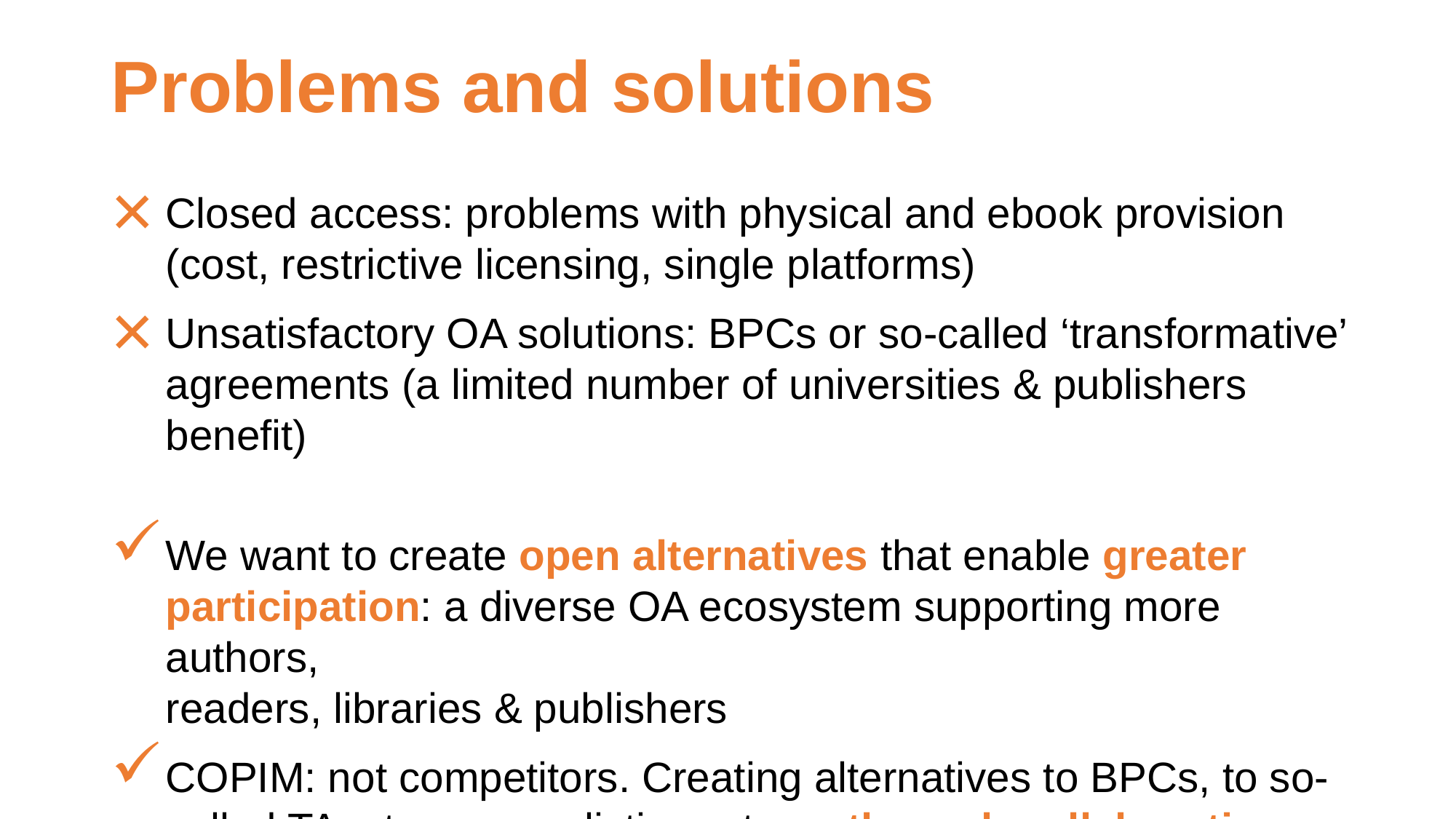

Problems and solutions
Closed access: problems with physical and ebook provision
(cost, restrictive licensing, single platforms)
Unsatisfactory OA solutions: BPCs or so-called ‘transformative’ agreements (a limited number of universities & publishers benefit)
We want to create open alternatives that enable greater participation: a diverse OA ecosystem supporting more authors,
readers, libraries & publishers
COPIM: not competitors. Creating alternatives to BPCs, to so-called TAs, to monopolistic systems through collaboration